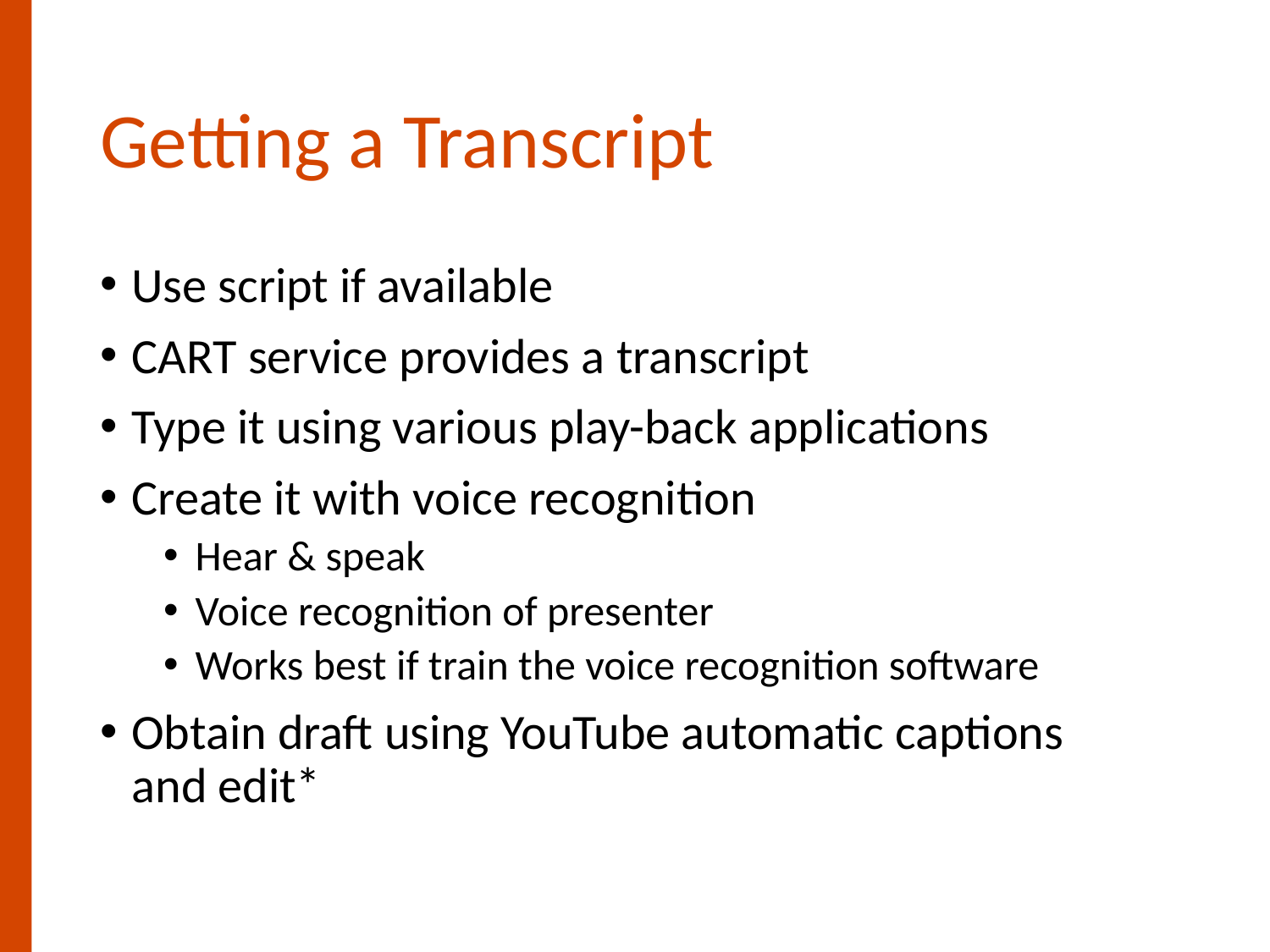

# Getting a Transcript
Use script if available
CART service provides a transcript
Type it using various play-back applications
Create it with voice recognition
Hear & speak
Voice recognition of presenter
Works best if train the voice recognition software
Obtain draft using YouTube automatic captions and edit*